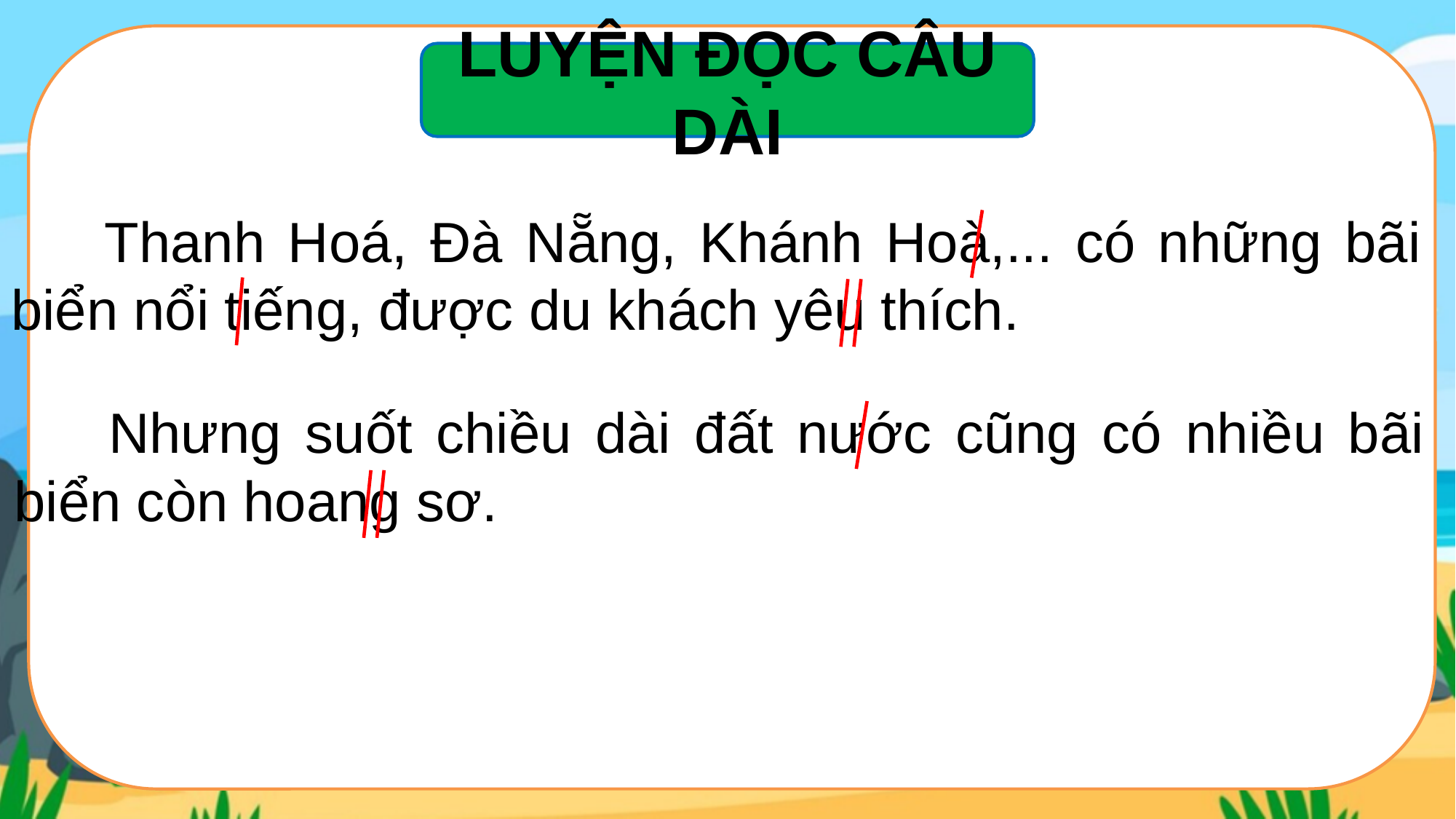

LUYỆN ĐỌC CÂU DÀI
 Thanh Hoá, Đà Nẵng, Khánh Hoà,... có những bãi biển nổi tiếng, được du khách yêu thích.
 Nhưng suốt chiều dài đất nước cũng có nhiều bãi biển còn hoang sơ.